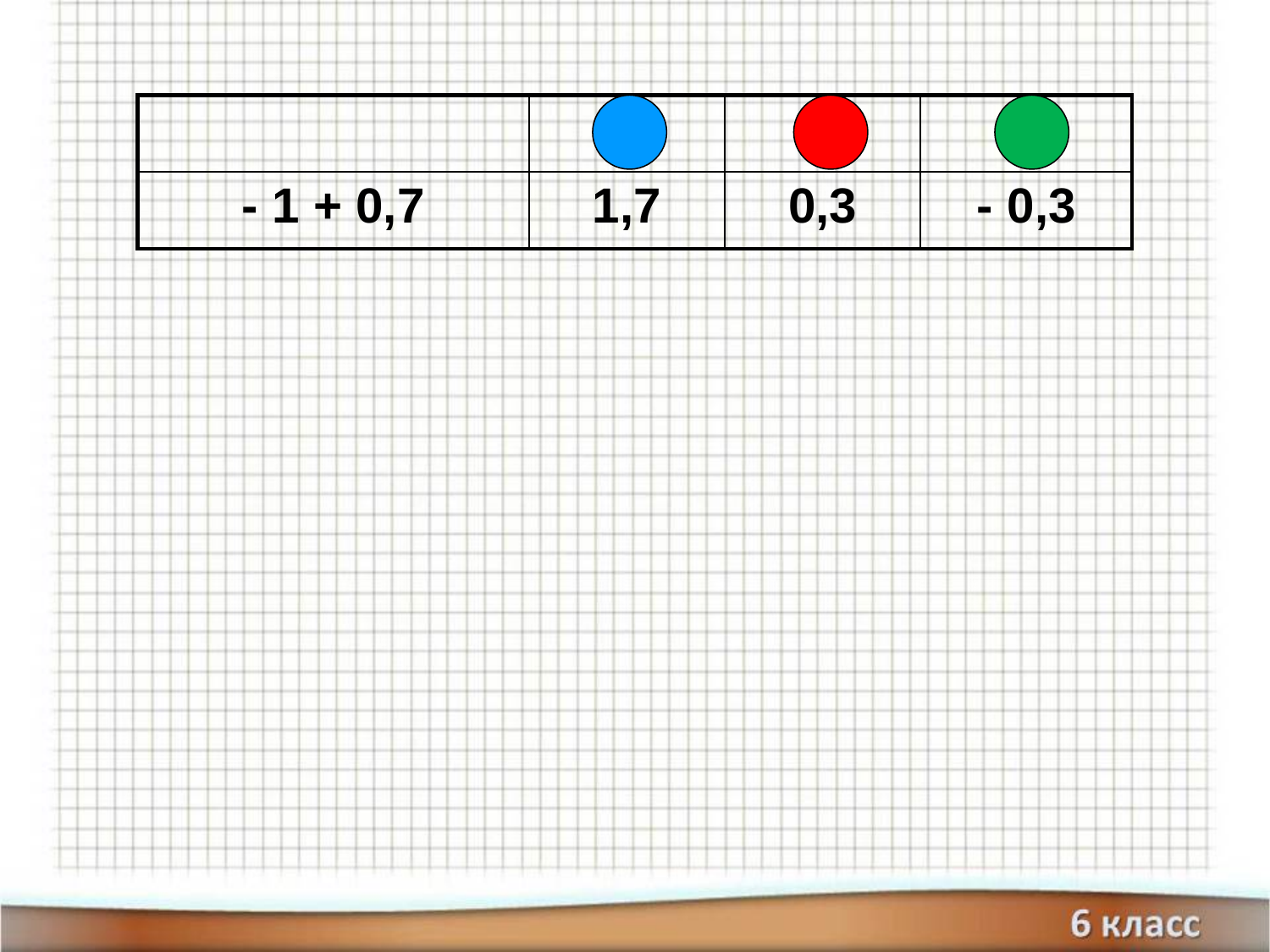

|  |  |  |  |
| --- | --- | --- | --- |
| - 1 + 0,7 | 1,7 | 0,3 | - 0,3 |